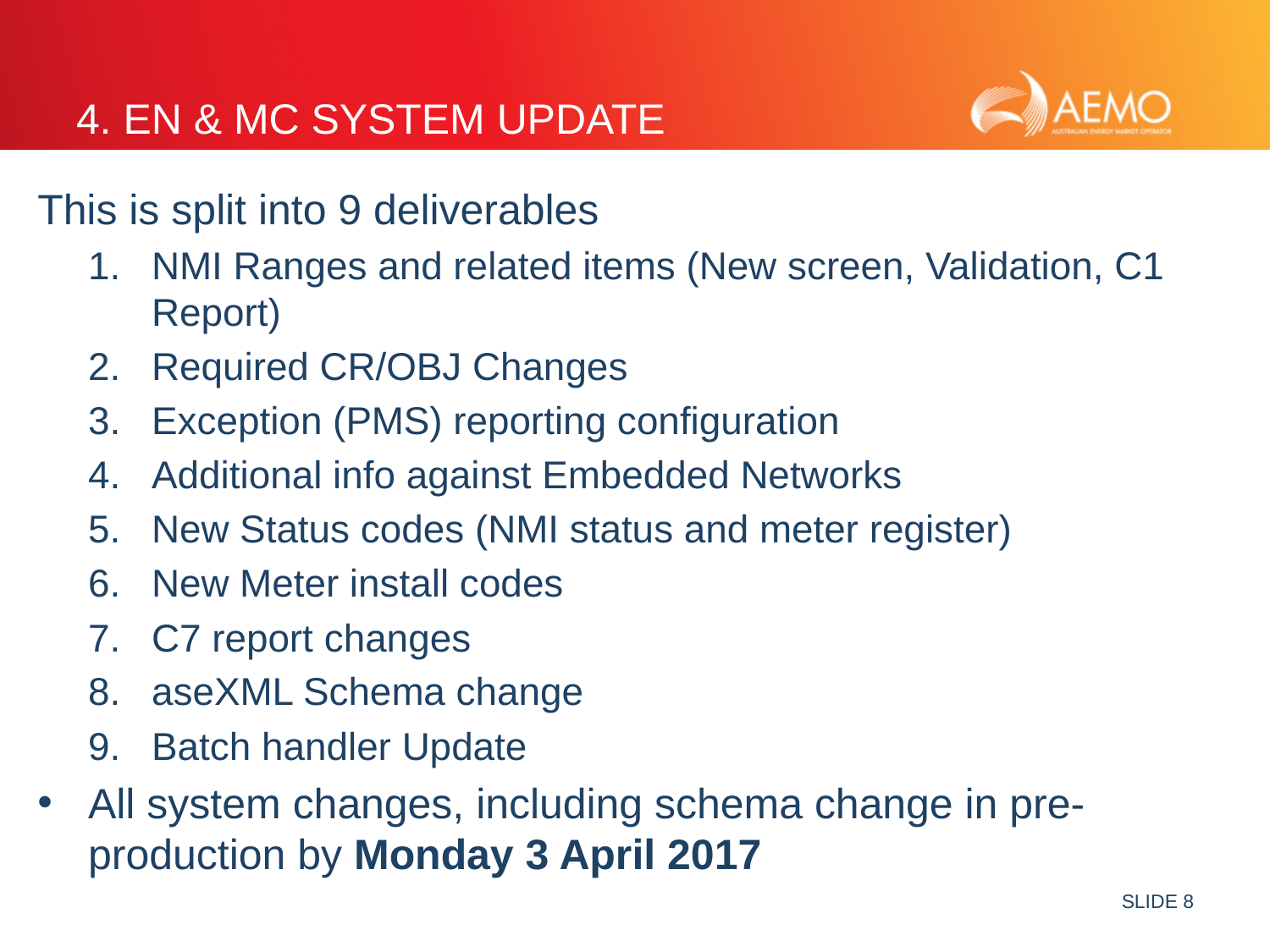

# 4. EN & MC SYSTEM UPDATE
This is split into 9 deliverables
NMI Ranges and related items (New screen, Validation, C1 Report)
Required CR/OBJ Changes
Exception (PMS) reporting configuration
Additional info against Embedded Networks
New Status codes (NMI status and meter register)
New Meter install codes
C7 report changes
aseXML Schema change
Batch handler Update
All system changes, including schema change in pre-production by Monday 3 April 2017